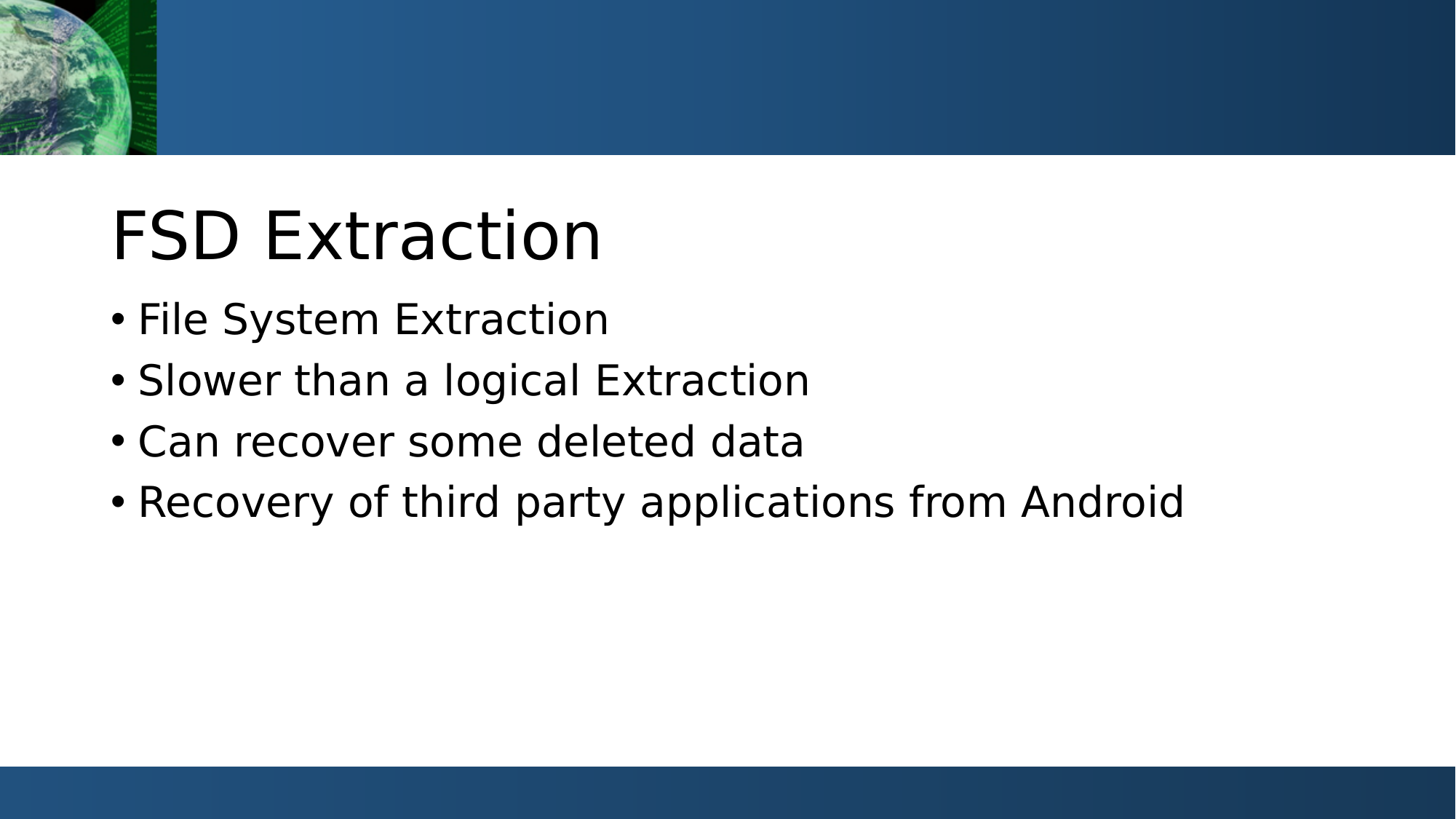

# FSD Extraction
File System Extraction
Slower than a logical Extraction
Can recover some deleted data
Recovery of third party applications from Android